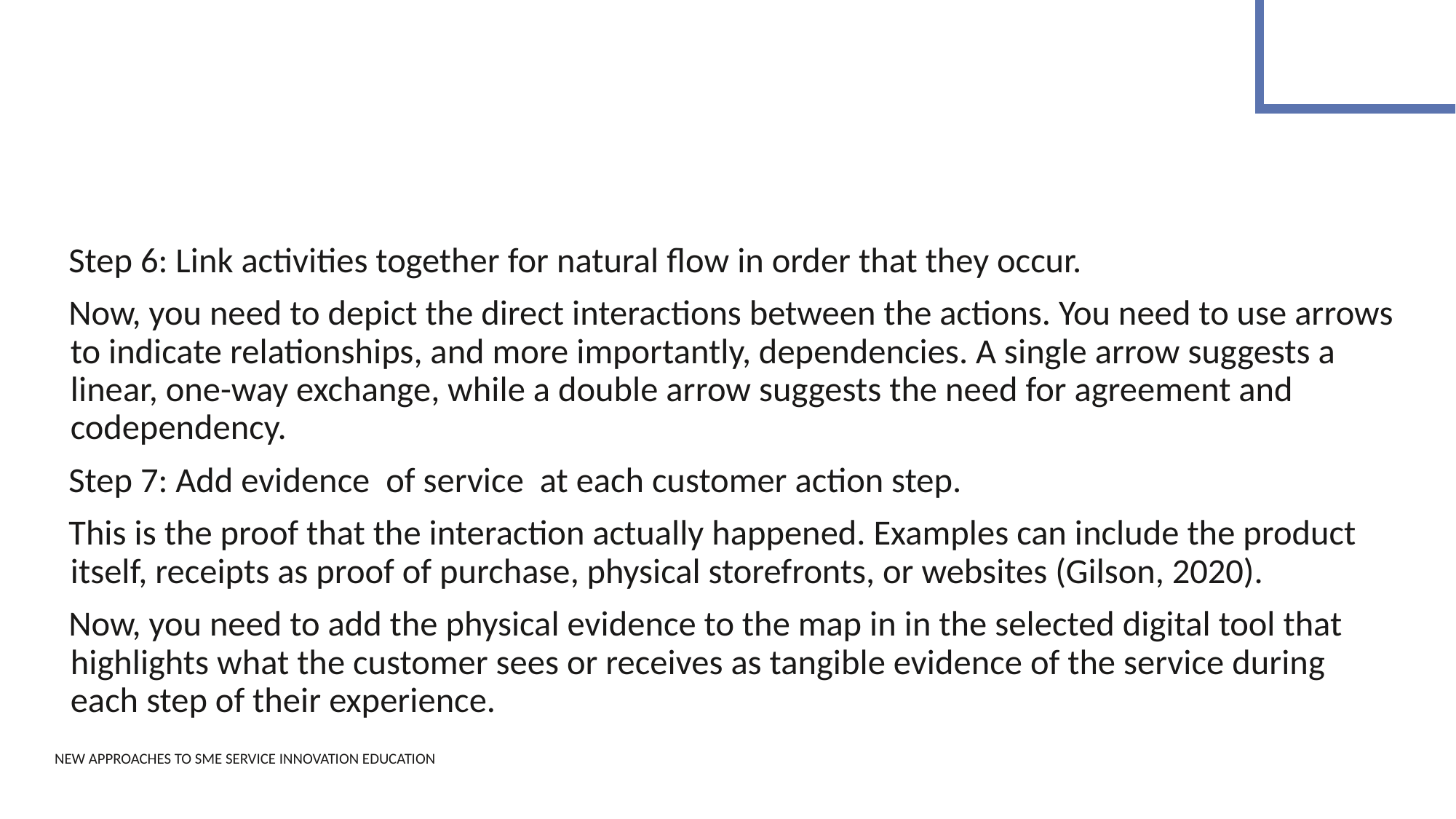

Step 6: Link activities together for natural flow in order that they occur.
Now, you need to depict the direct interactions between the actions. You need to use arrows to indicate relationships, and more importantly, dependencies. A single arrow suggests a linear, one-way exchange, while a double arrow suggests the need for agreement and codependency.
Step 7: Add evidence  of service  at each customer action step.
This is the proof that the interaction actually happened. Examples can include the product itself, receipts as proof of purchase, physical storefronts, or websites (Gilson, 2020).
Now, you need to add the physical evidence to the map in in the selected digital tool that highlights what the customer sees or receives as tangible evidence of the service during each step of their experience.